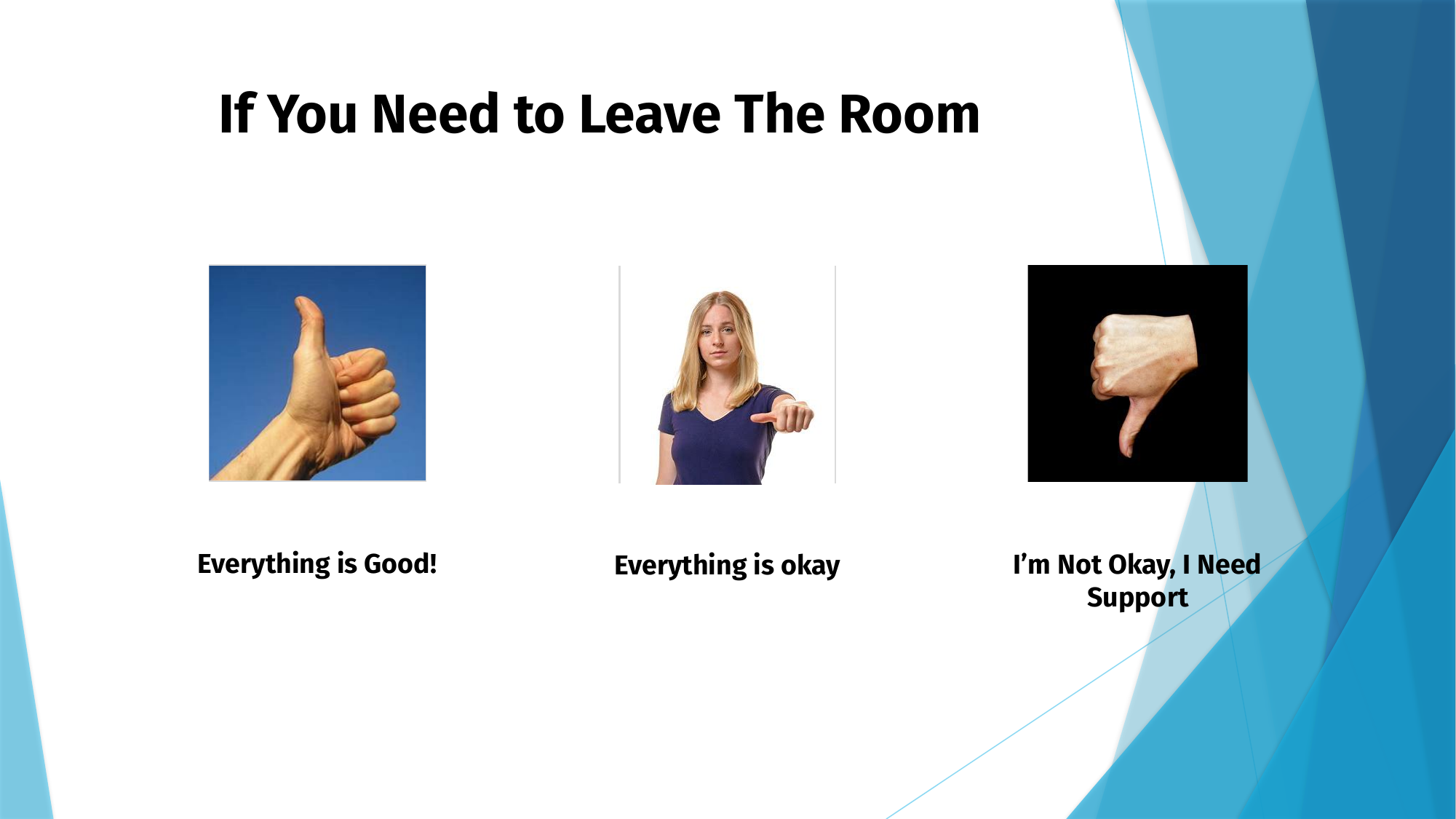

# If You Need to Leave The Room
Everything is Good!

Everything is okay
I’m Not Okay, I Need Support